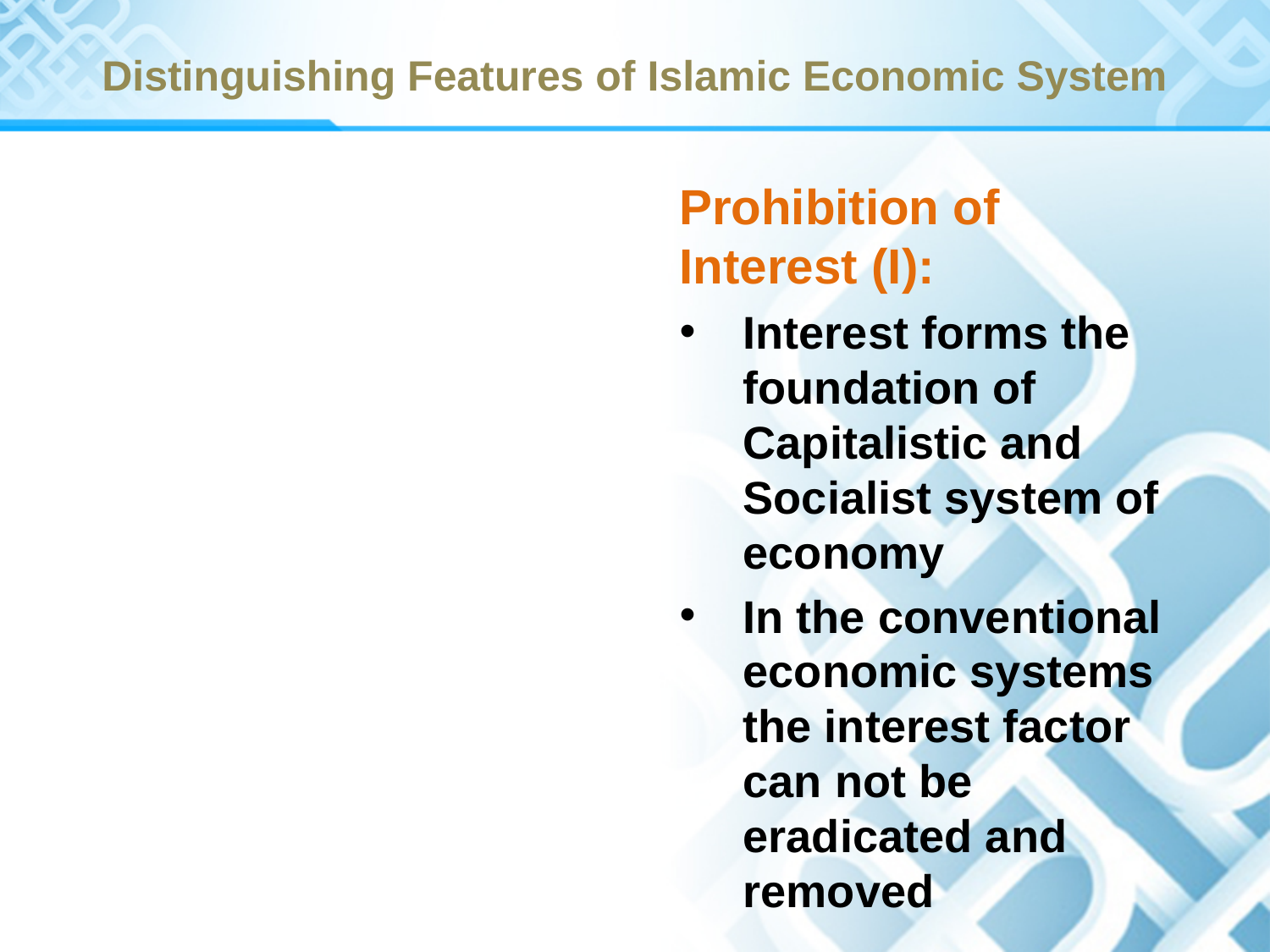

Distinguishing Features of Islamic Economic System
Prohibition of Interest (I):
Interest forms the foundation of Capitalistic and Socialist system of economy
In the conventional economic systems the interest factor can not be eradicated and removed